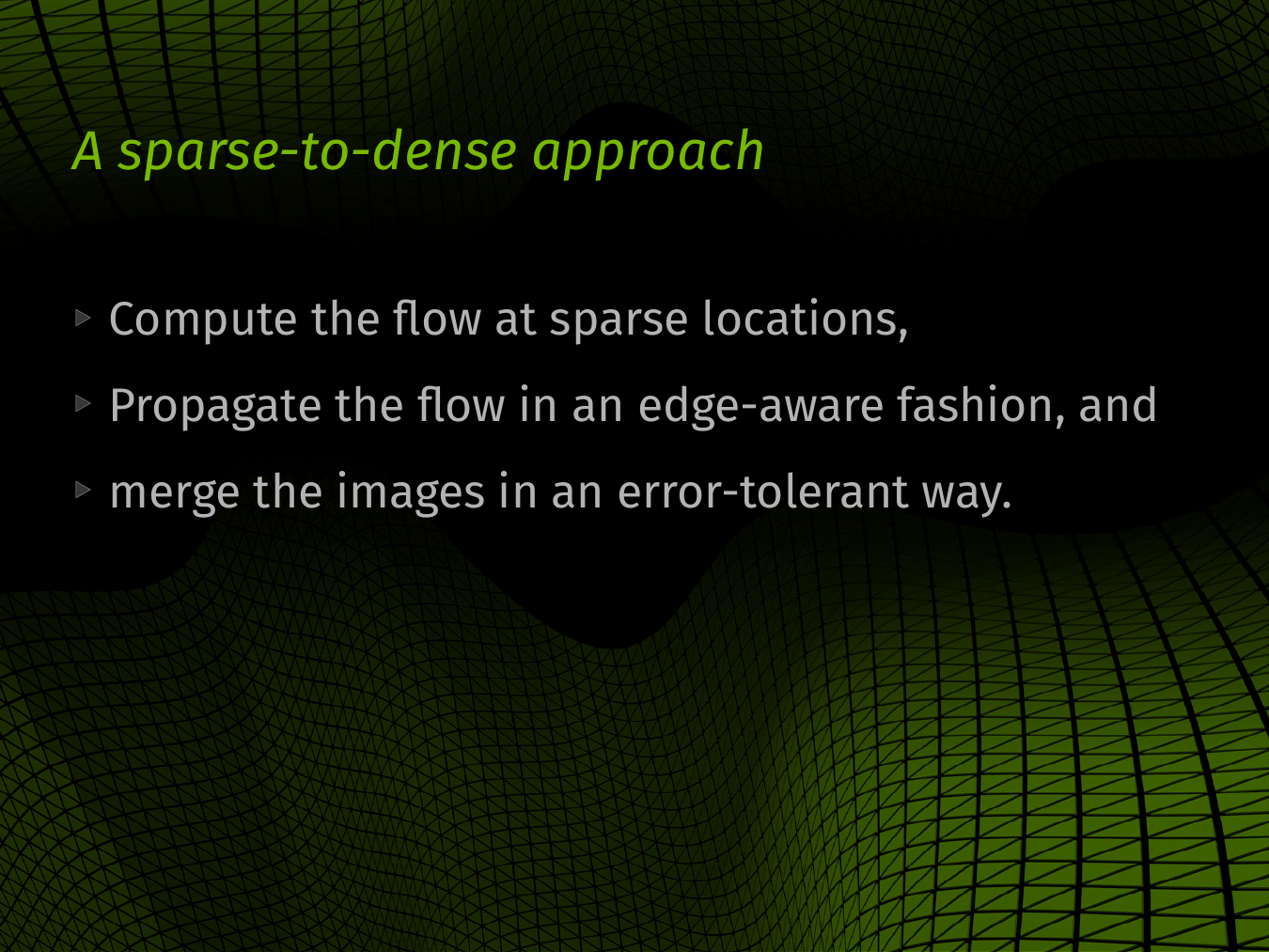

# A sparse-to-dense approach
Compute the flow at sparse locations,
Propagate the flow in an edge-aware fashion, and
merge the images in an error-tolerant way.